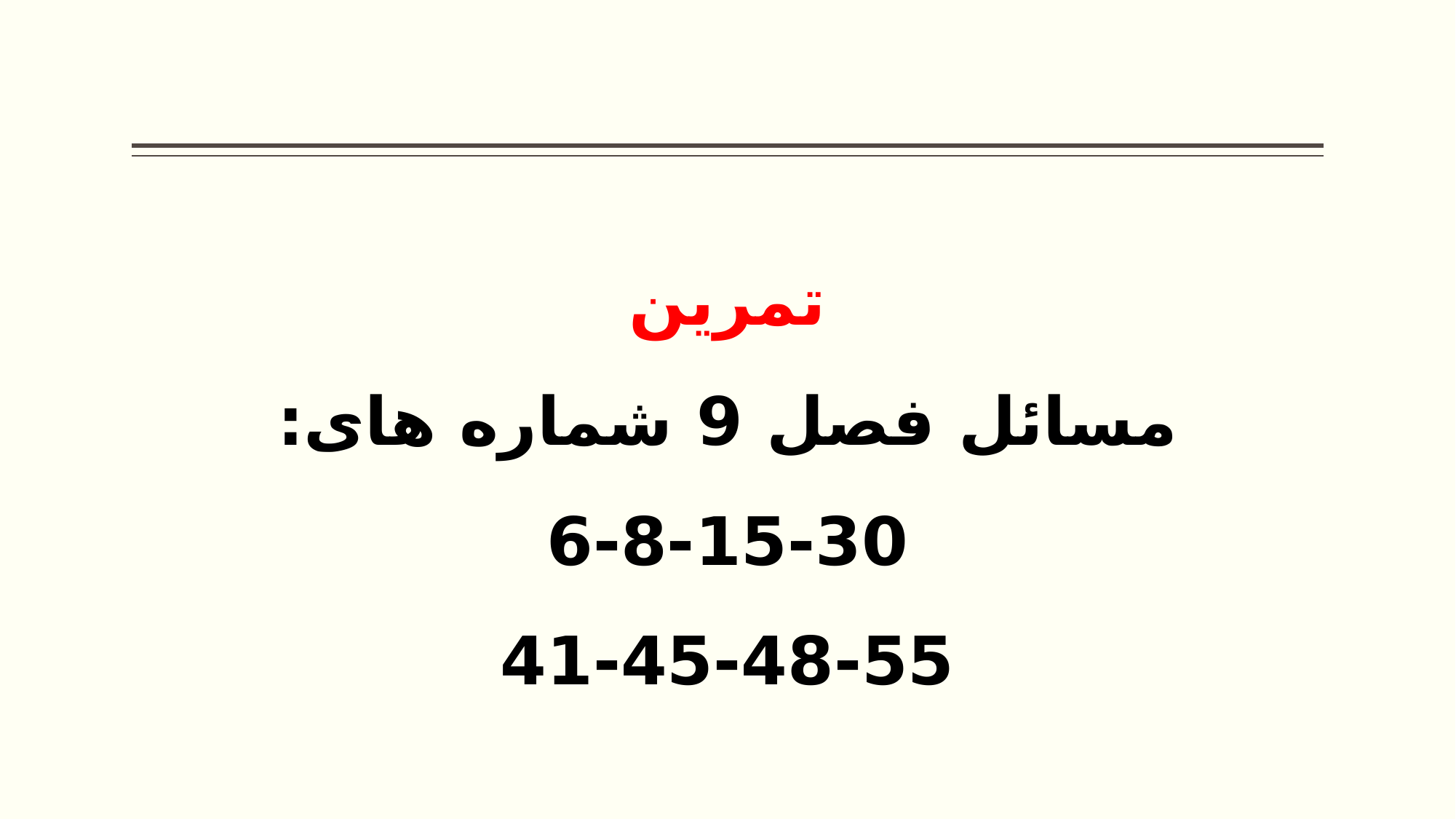

#
تمرین
مسائل فصل 9 شماره های:
6-8-15-30
41-45-48-55